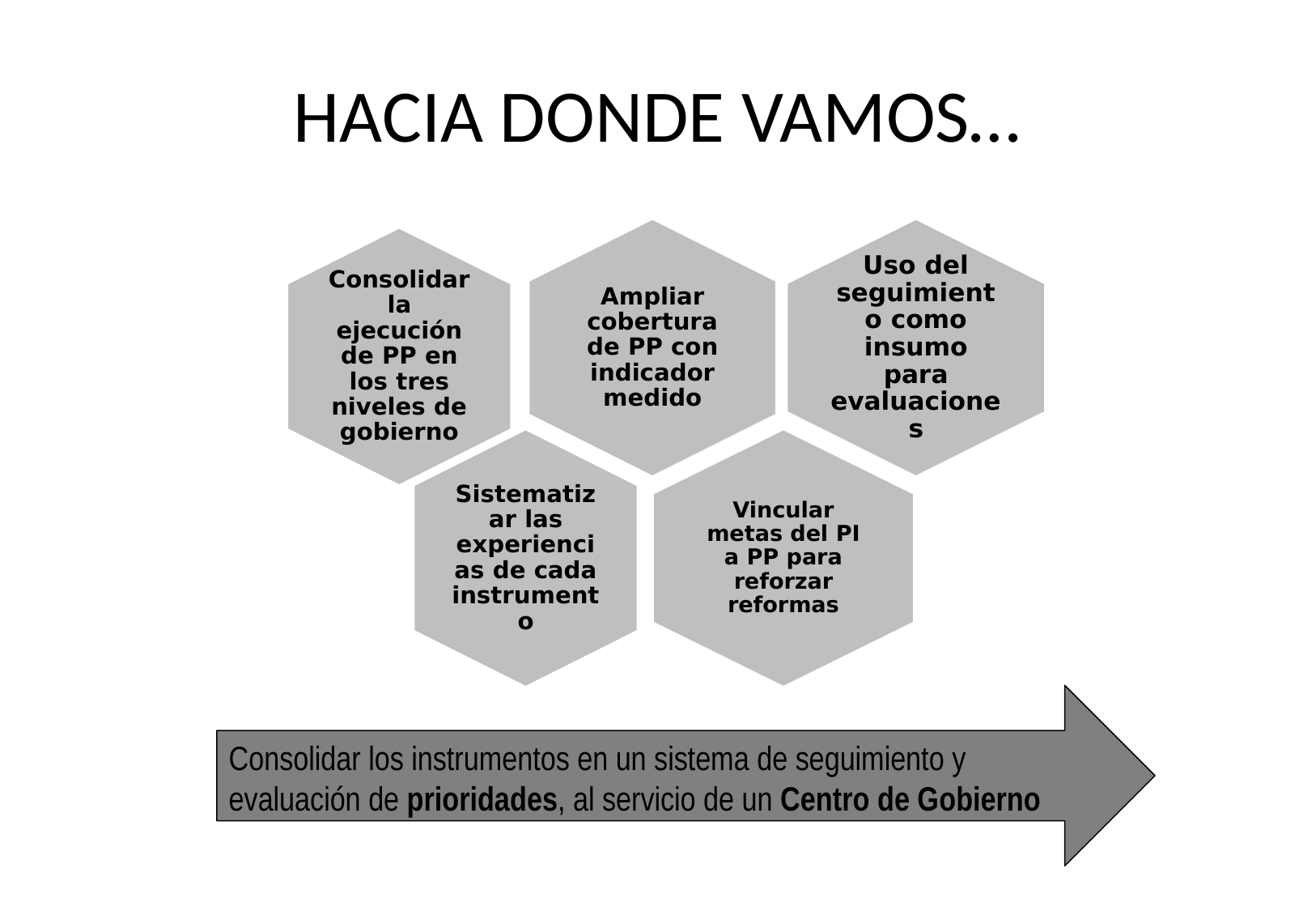

# HACIA DONDE VAMOS…
Vincular metas del PI a PP para reforzar reformas
Sistematizar las experiencias de cada instrumento

Consolidar la ejecución de PP en los tres niveles de gobierno
Ampliar cobertura de PP con indicador medido
Uso del seguimiento como insumo para evaluaciones
Consolidar los instrumentos en un sistema de seguimiento y evaluación de prioridades, al servicio de un Centro de Gobierno